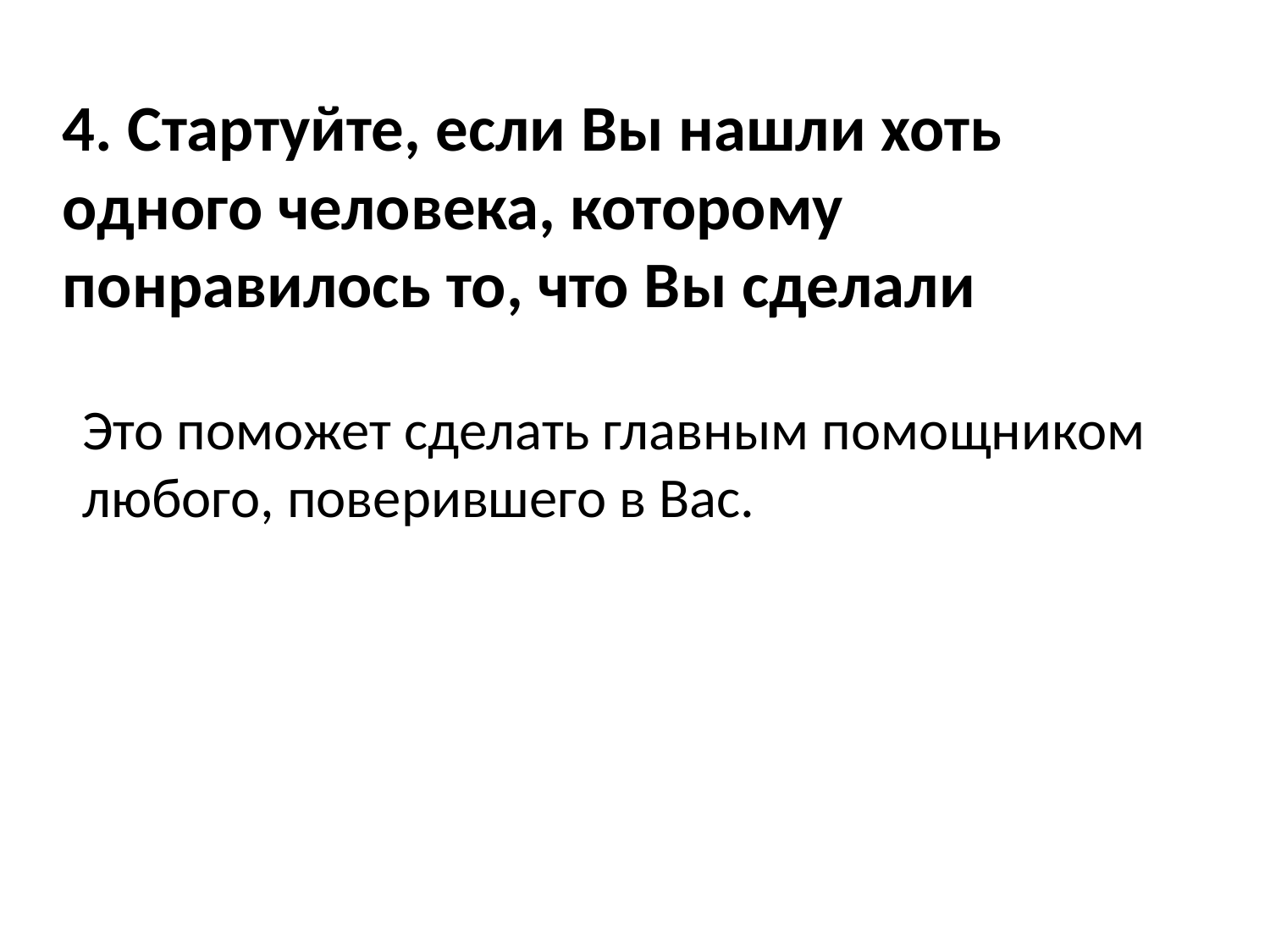

# 4. Стартуйте, если Вы нашли хоть одного человека, которому понравилось то, что Вы сделали
Это поможет сделать главным помощником любого, поверившего в Вас.